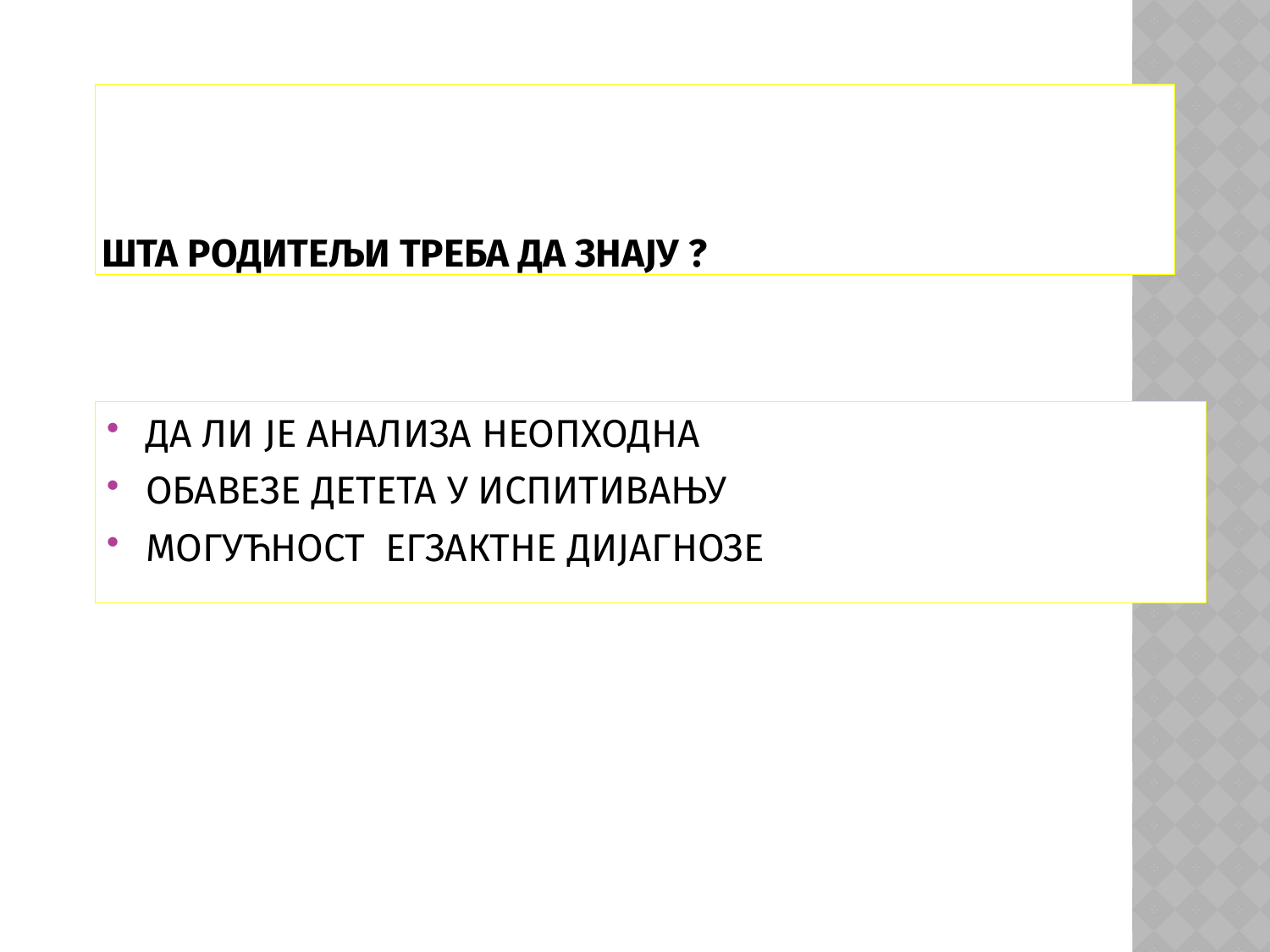

# ШТА РОДИТЕЉИ ТРЕБА ДА ЗНАЈУ ?
ДА ЛИ ЈЕ АНАЛИЗА НЕОПХОДНА
ОБАВЕЗЕ ДЕТЕТА У ИСПИТИВАЊУ
МОГУЋНОСТ  ЕГЗАКТНЕ ДИЈАГНОЗЕ